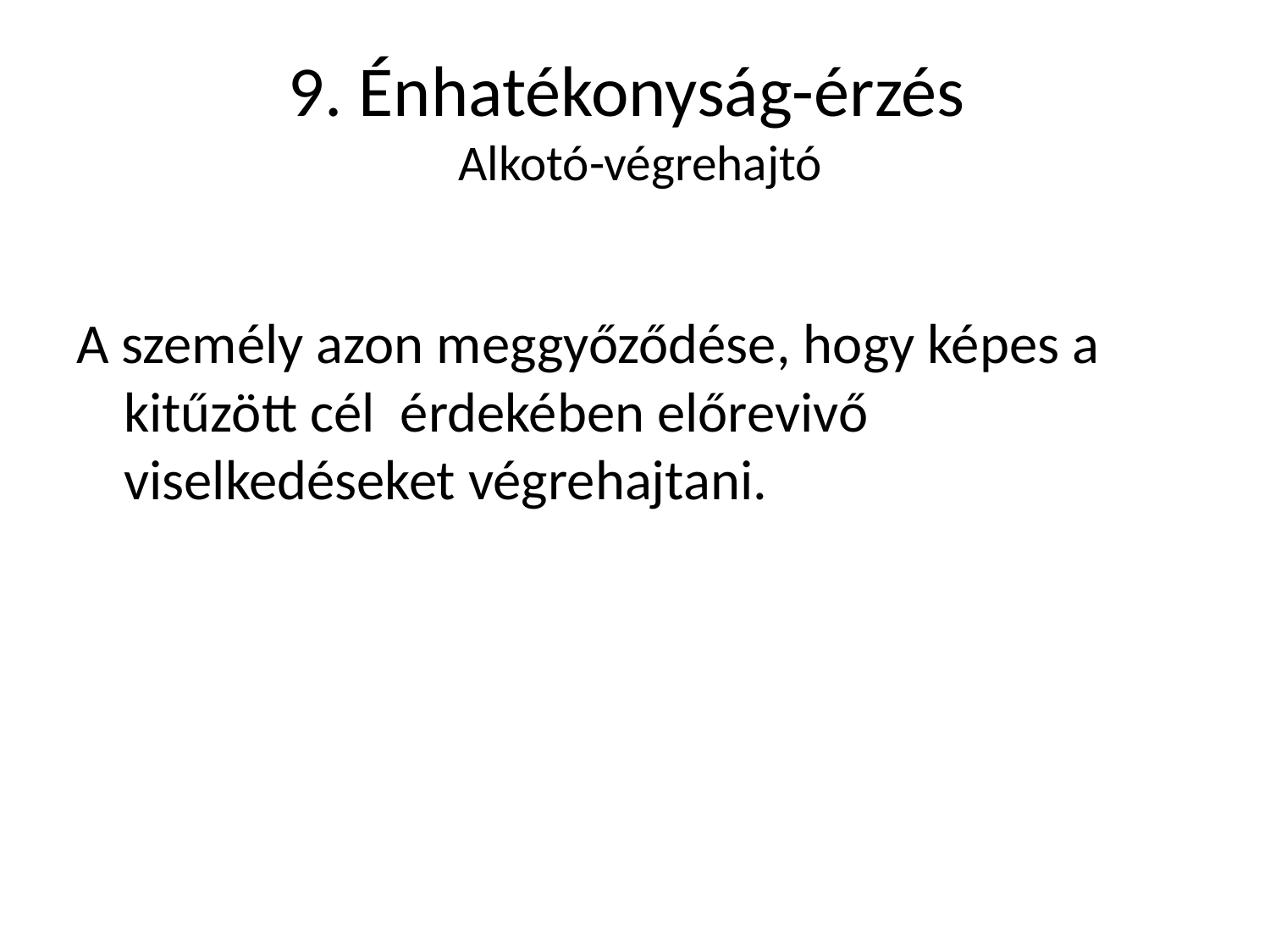

# 9. Énhatékonyság-érzés Alkotó-végrehajtó

A személy azon meggyőződése, hogy képes a kitűzött cél  érdekében előrevivő viselkedéseket végrehajtani.